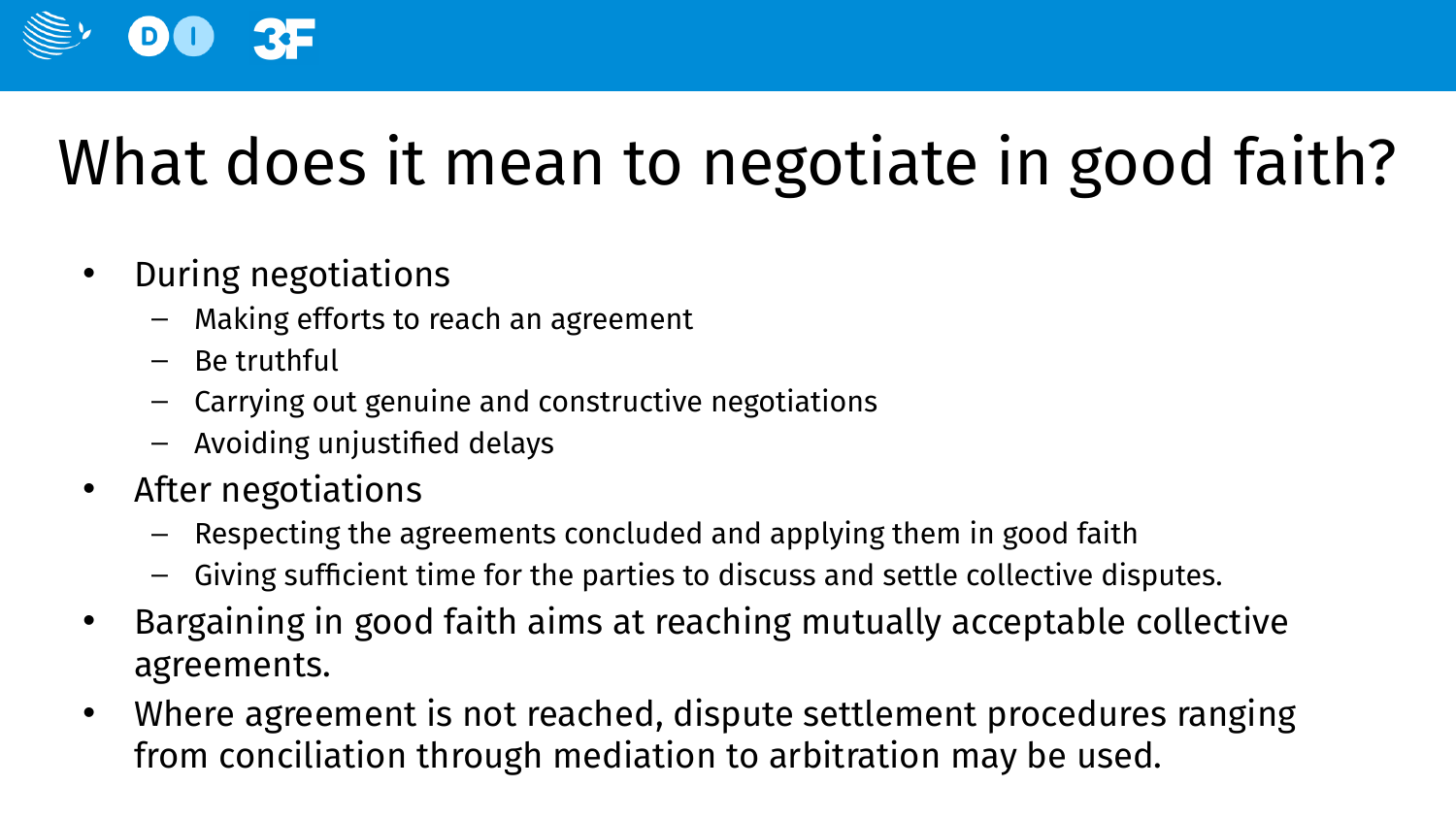

# What does it mean to negotiate in good faith?
During negotiations
Making efforts to reach an agreement
Be truthful
Carrying out genuine and constructive negotiations
Avoiding unjustified delays
After negotiations
Respecting the agreements concluded and applying them in good faith
Giving sufficient time for the parties to discuss and settle collective disputes.
Bargaining in good faith aims at reaching mutually acceptable collective agreements.
Where agreement is not reached, dispute settlement procedures ranging from conciliation through mediation to arbitration may be used.